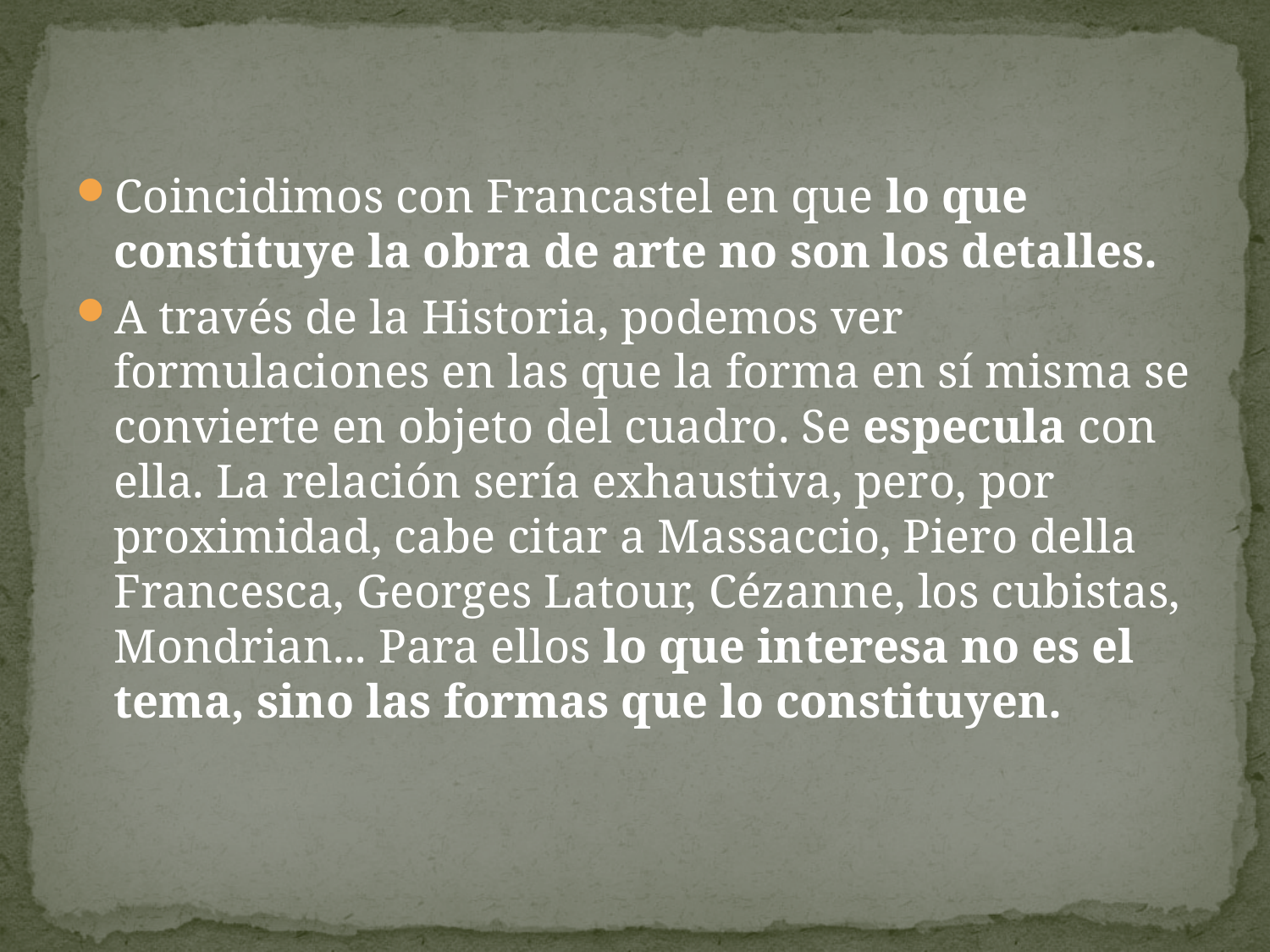

Coincidimos con Francastel en que lo que constituye la obra de arte no son los detalles.
A través de la Historia, podemos ver formulaciones en las que la forma en sí misma se convierte en objeto del cuadro. Se especula con ella. La relación sería exhaustiva, pero, por proximidad, cabe citar a Massaccio, Piero della Francesca, Georges Latour, Cézanne, los cubistas, Mondrian... Para ellos lo que interesa no es el tema, sino las formas que lo constituyen.